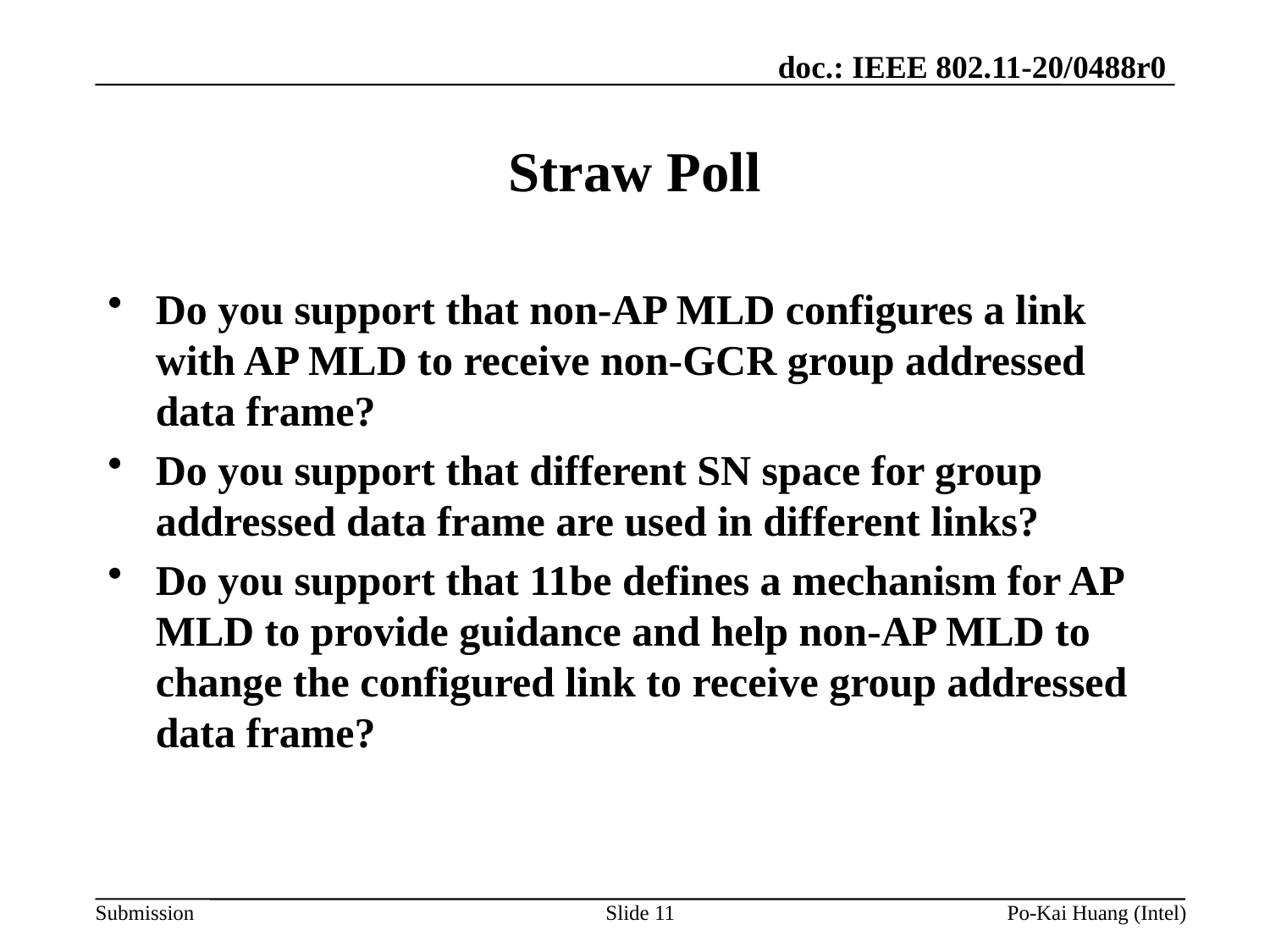

# Straw Poll
Do you support that non-AP MLD configures a link with AP MLD to receive non-GCR group addressed data frame?
Do you support that different SN space for group addressed data frame are used in different links?
Do you support that 11be defines a mechanism for AP MLD to provide guidance and help non-AP MLD to change the configured link to receive group addressed data frame?

Slide 11
Po-Kai Huang (Intel)